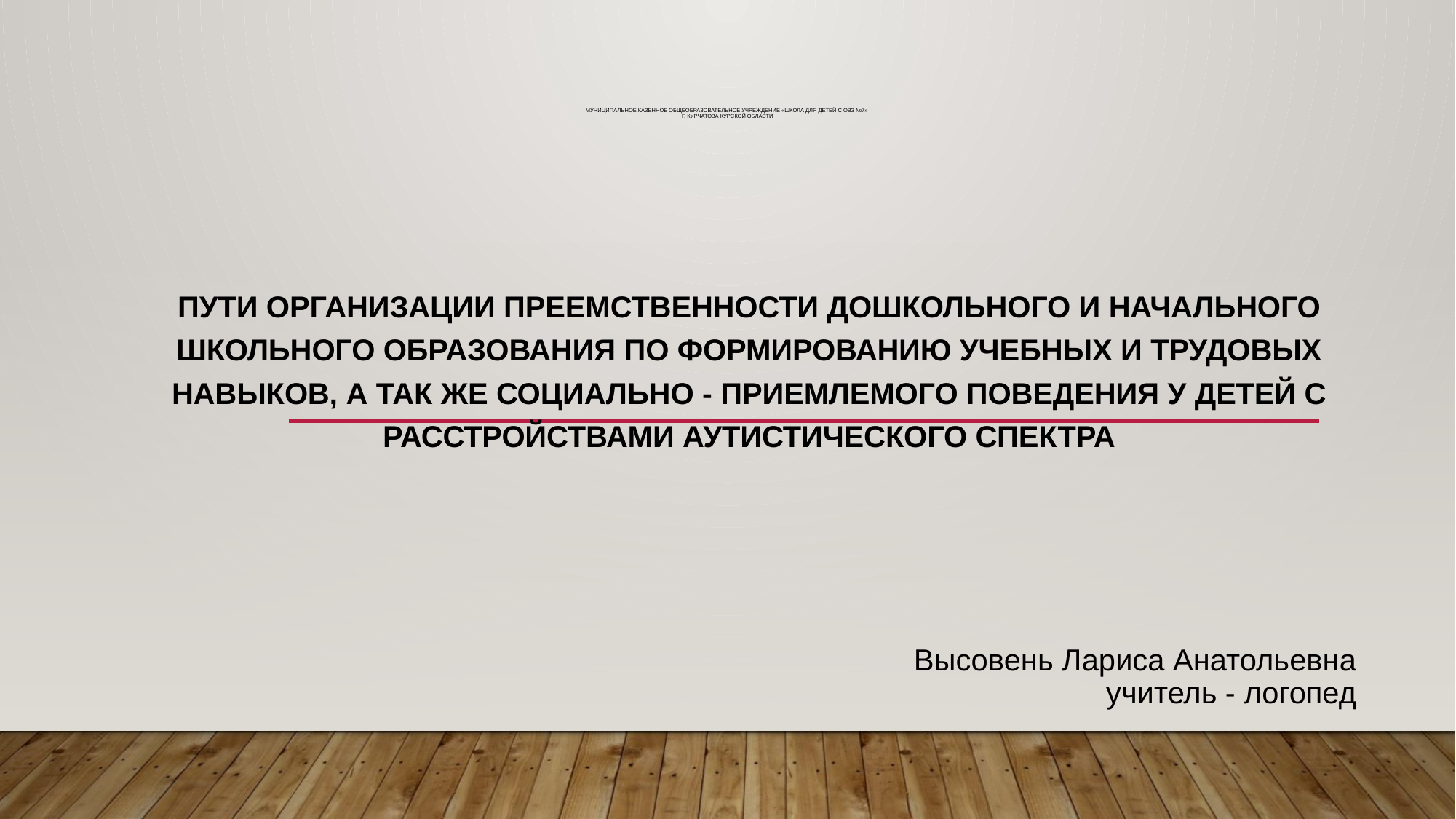

# Муниципальное казенное общеобразовательное учреждение «Школа для детей с ОВЗ №7» г. Курчатова Курской области
Пути организации преемственности дошкольного и начального школьного образования по формированию учебных и трудовых навыков, а так же социально - приемлемого поведения у детей с расстройствами аутистического спектра
Высовень Лариса Анатольевна
 учитель - логопед